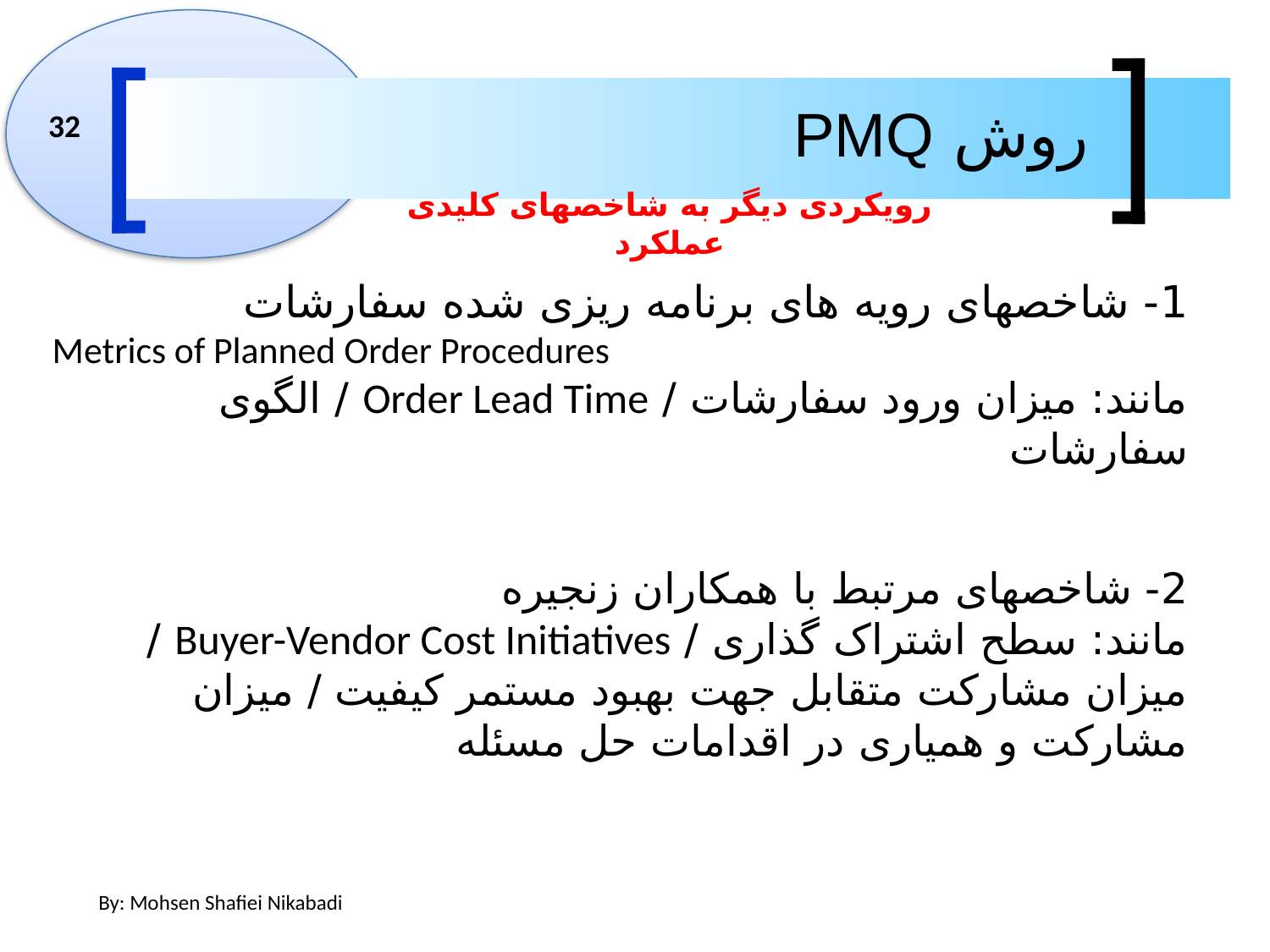

روش PMQ
32
رویکردی دیگر به شاخصهای کلیدی عملکرد
1- شاخصهای رویه های برنامه ریزی شده سفارشات
Metrics of Planned Order Procedures
مانند: میزان ورود سفارشات / Order Lead Time / الگوی سفارشات

2- شاخصهای مرتبط با همکاران زنجیره
مانند: سطح اشتراک گذاری / Buyer-Vendor Cost Initiatives / میزان مشارکت متقابل جهت بهبود مستمر کیفیت / میزان مشارکت و همیاری در اقدامات حل مسئله

By: Mohsen Shafiei Nikabadi